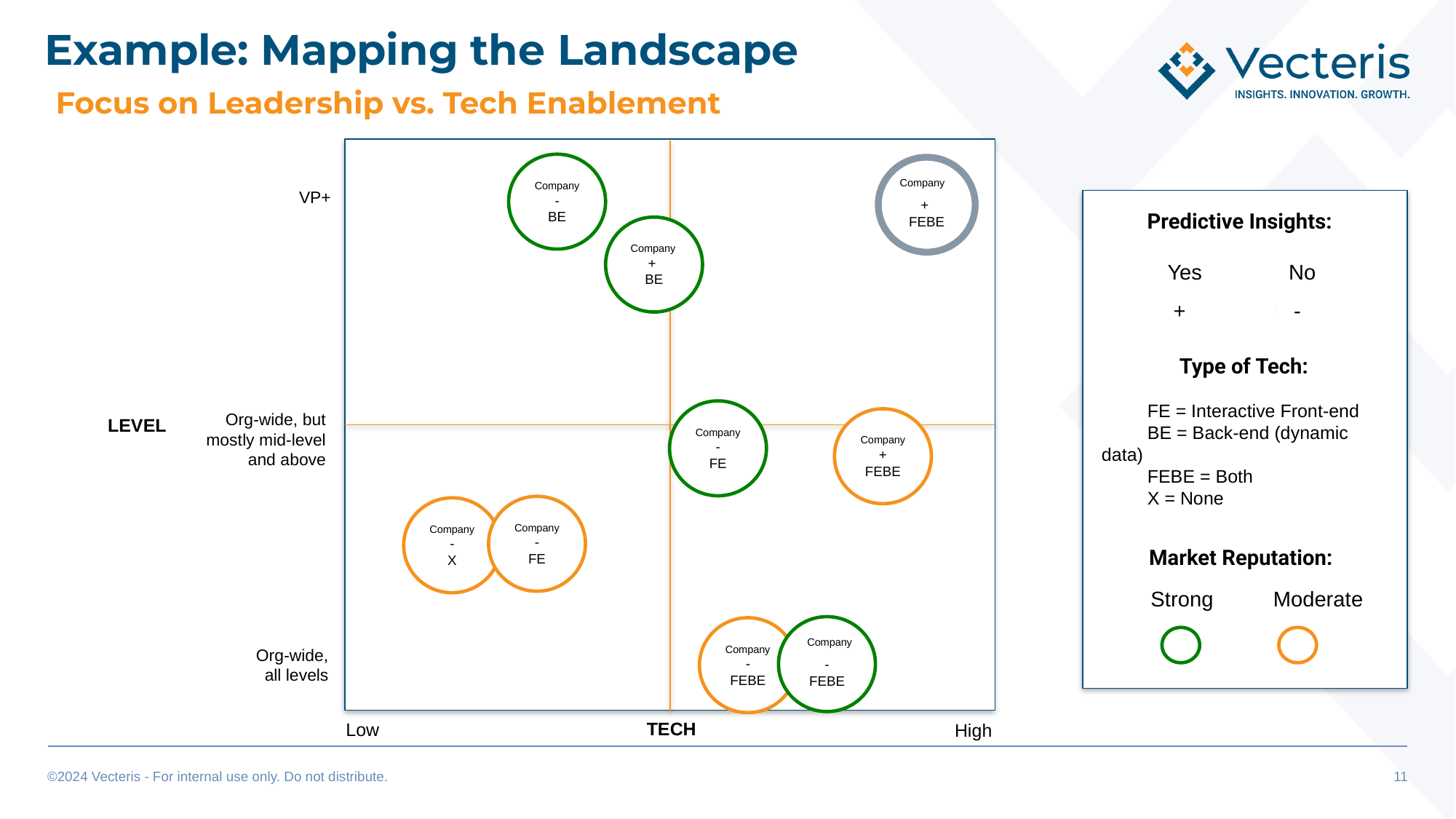

# Example: Mapping the Landscape
Focus on Leadership vs. Tech Enablement

VP+
LEVEL
Org-wide, all levels
TECH
Low
High
Company
-
BE

+
FEBE
Company

Predictive Insights:

           Yes	             No

Company
+
BE
+
-
Type of Tech:

         FE = Interactive Front-end
         BE = Back-end (dynamic data)
         FEBE = Both
         X = None

Company
-
FE
Org-wide, but mostly mid-level and above
Company
+
FEBE
Company
-
FE
Company
-
X
Market Reputation:

        Strong          Moderate

-
FEBE
Company
Company
-
FEBE